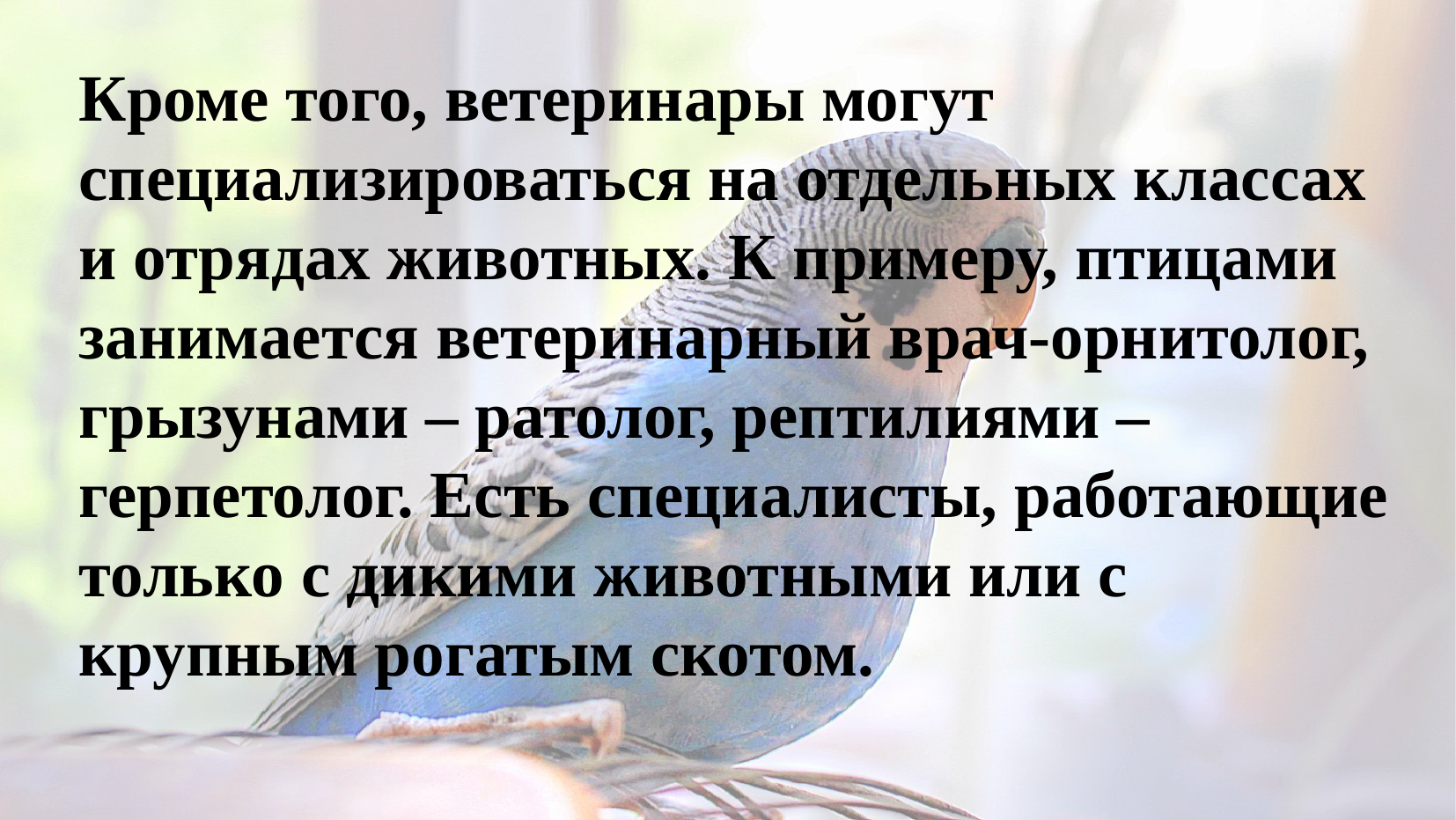

Кроме того, ветеринары могут специализироваться на отдельных классах и отрядах животных. К примеру, птицами занимается ветеринарный врач-орнитолог, грызунами – ратолог, рептилиями – герпетолог. Есть специалисты, работающие только с дикими животными или с крупным рогатым скотом.